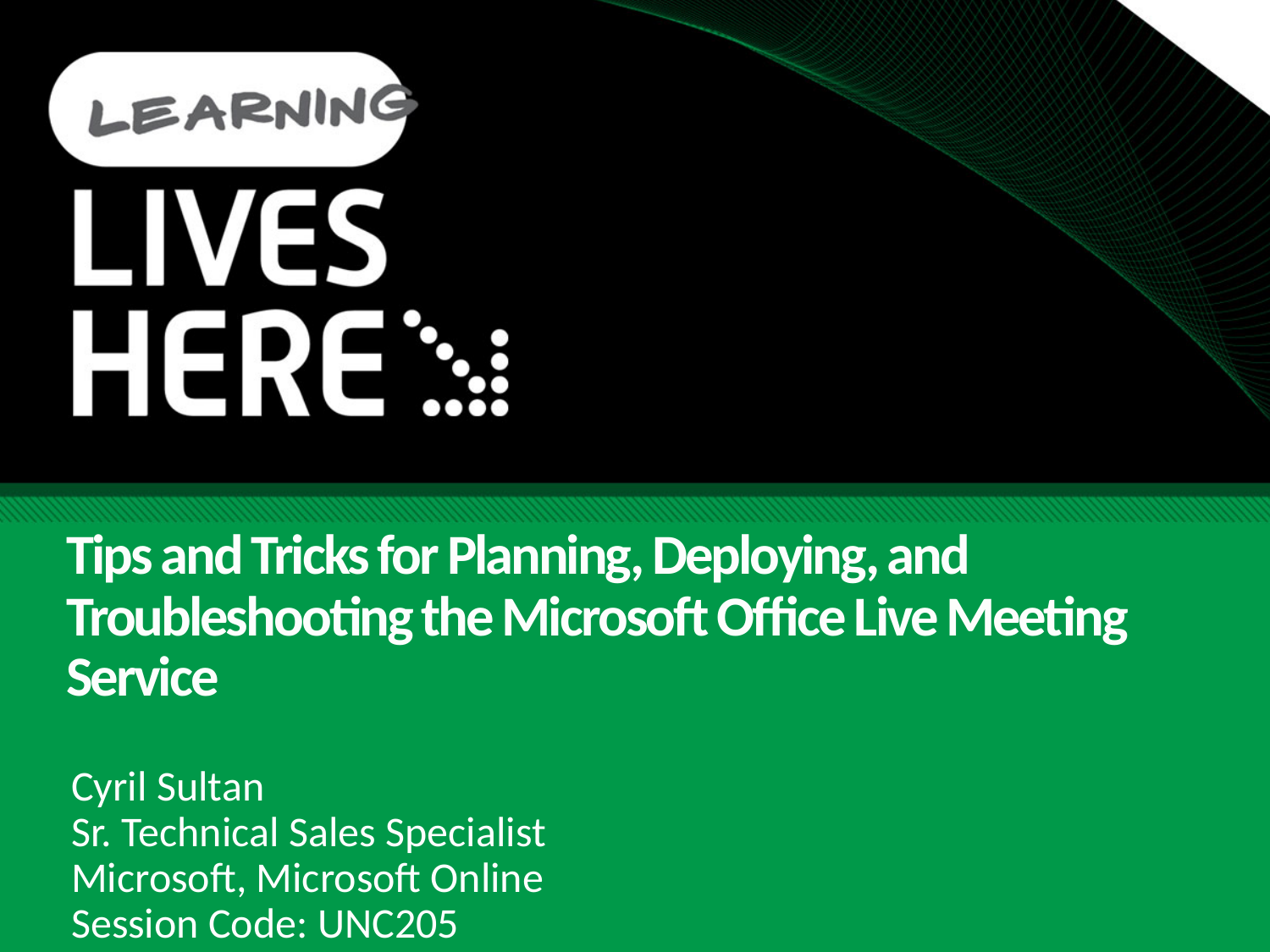

# Tips and Tricks for Planning, Deploying, and Troubleshooting the Microsoft Office Live Meeting Service
Cyril Sultan
Sr. Technical Sales Specialist
Microsoft, Microsoft Online
Session Code: UNC205